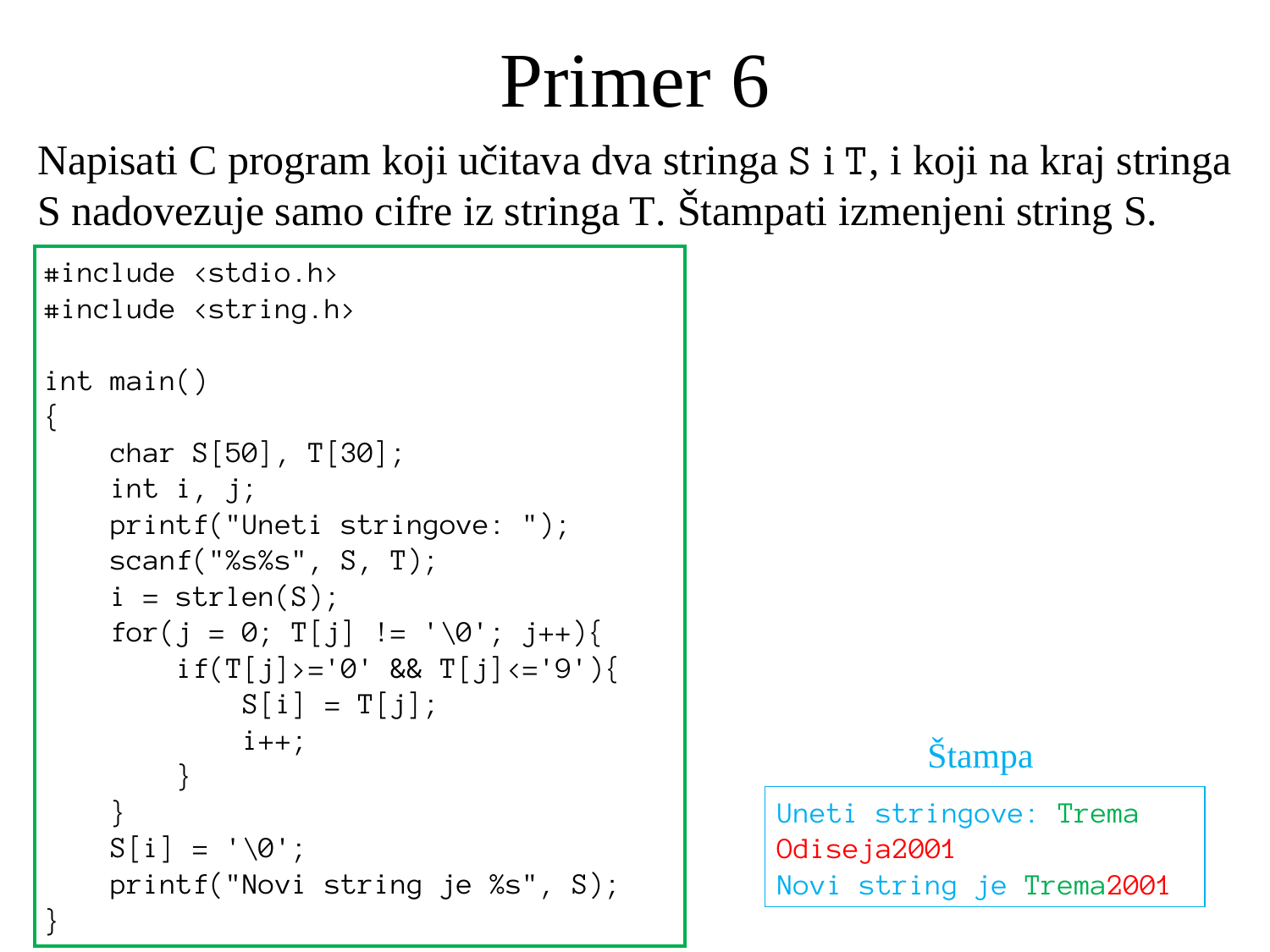

# Primer 6
Napisati C program koji učitava dva stringa S i T, i koji na kraj stringa S nadovezuje samo cifre iz stringa T. Štampati izmenjeni string S.
#include <stdio.h>
#include <string.h>

int main()
{
    char S[50], T[30];
    int i, j;
    printf("Uneti stringove: ");
    scanf("%s%s", S, T);
    i = strlen(S);
    for(j = 0; T[j] != '\0'; j++){
        if(T[j]>='0' && T[j]<='9'){
            S[i] = T[j];
            i++;
        }
    }
    S[i] = '\0';
    printf("Novi string je %s", S);
}
Štampa
Uneti stringove: Trema
Odiseja2001
Novi string je Trema2001